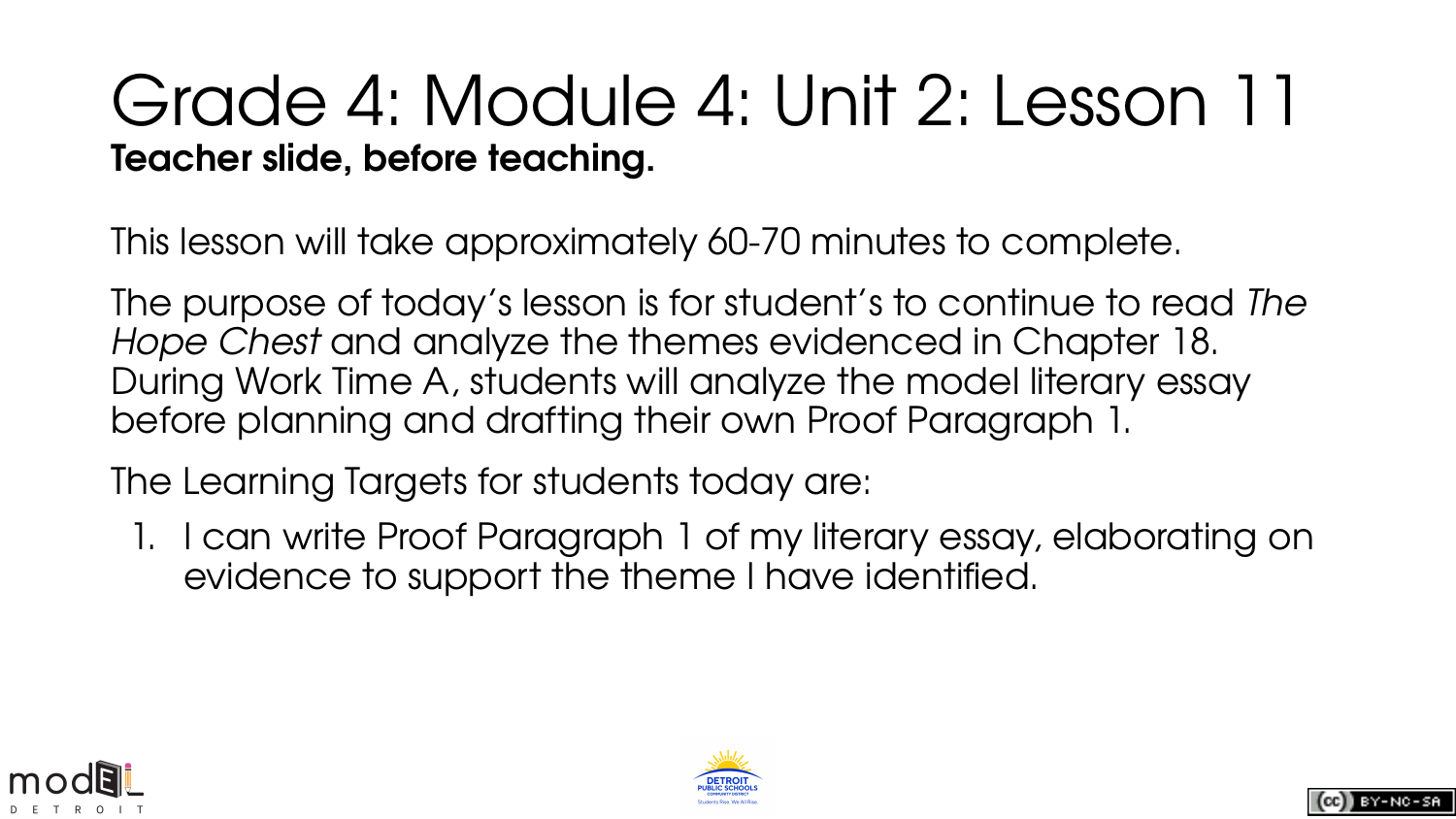

# Grade 4: Module 4: Unit 2: Lesson 11
Teacher slide, before teaching.
This lesson will take approximately 60-70 minutes to complete.

The purpose of today’s lesson is for student’s to continue to read The Hope Chest and analyze the themes evidenced in Chapter 18. During Work Time A, students will analyze the model literary essay before planning and drafting their own Proof Paragraph 1.

The Learning Targets for students today are:
I can write Proof Paragraph 1 of my literary essay, elaborating on evidence to support the theme I have identified.